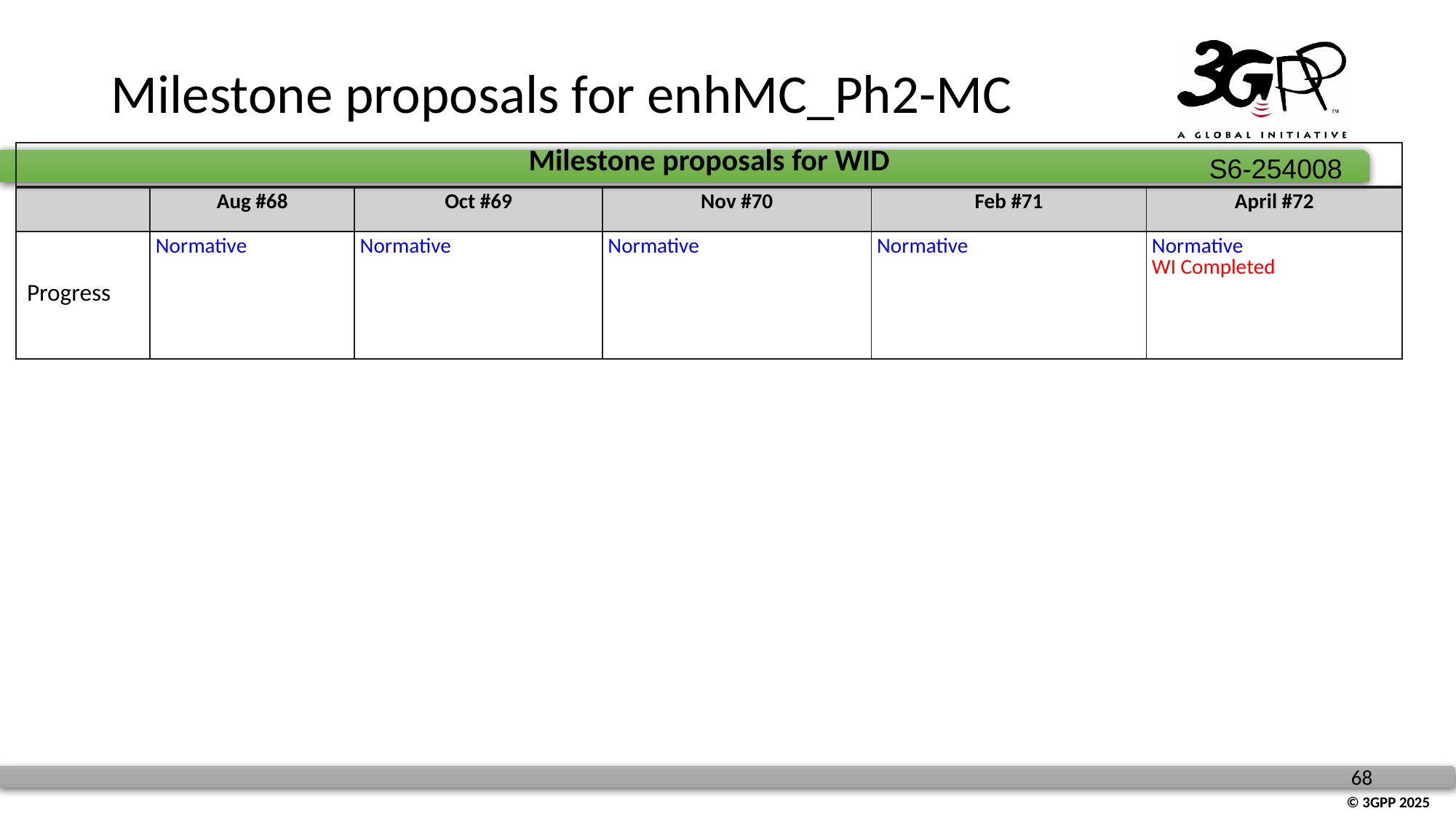

# Milestone proposals for enhMC_Ph2-MC
| Milestone proposals for WID |  |  |  |  |  |
| --- | --- | --- | --- | --- | --- |
|  | Aug #68 | Oct #69 | Nov #70 | Feb #71 | April #72 |
| Progress | Normative | Normative | Normative | Normative | Normative WI Completed |